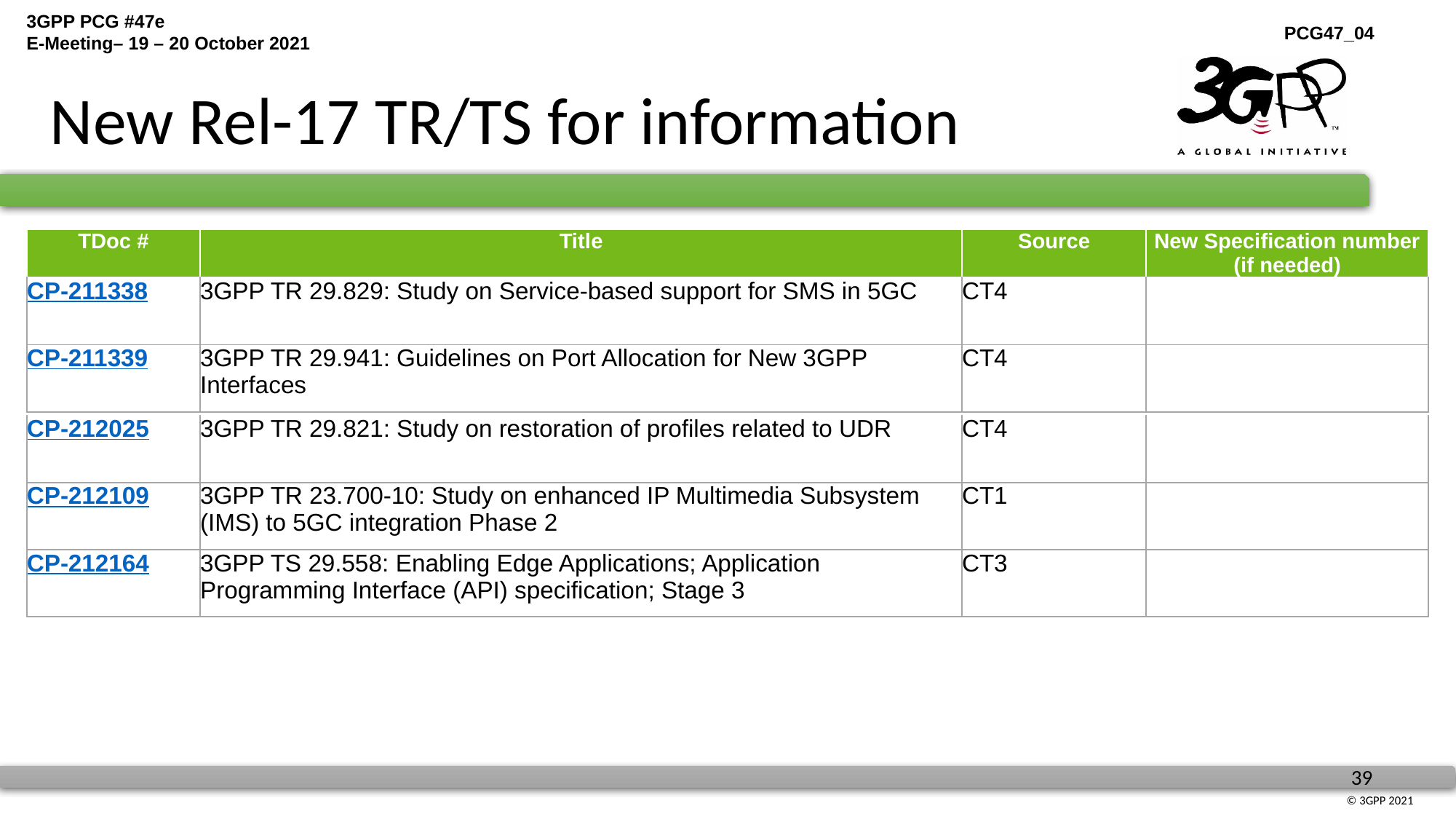

# New Rel-17 TR/TS for information
| TDoc # | Title | Source | New Specification number (if needed) |
| --- | --- | --- | --- |
| CP-211338 | 3GPP TR 29.829: Study on Service-based support for SMS in 5GC | CT4 |  |
| CP-211339 | 3GPP TR 29.941: Guidelines on Port Allocation for New 3GPP Interfaces | CT4 |  |
| CP-212025 | 3GPP TR 29.821: Study on restoration of profiles related to UDR | CT4 |  |
| --- | --- | --- | --- |
| CP-212109 | 3GPP TR 23.700-10: Study on enhanced IP Multimedia Subsystem (IMS) to 5GC integration Phase 2 | CT1 |  |
| CP-212164 | 3GPP TS 29.558: Enabling Edge Applications; Application Programming Interface (API) specification; Stage 3 | CT3 |  |